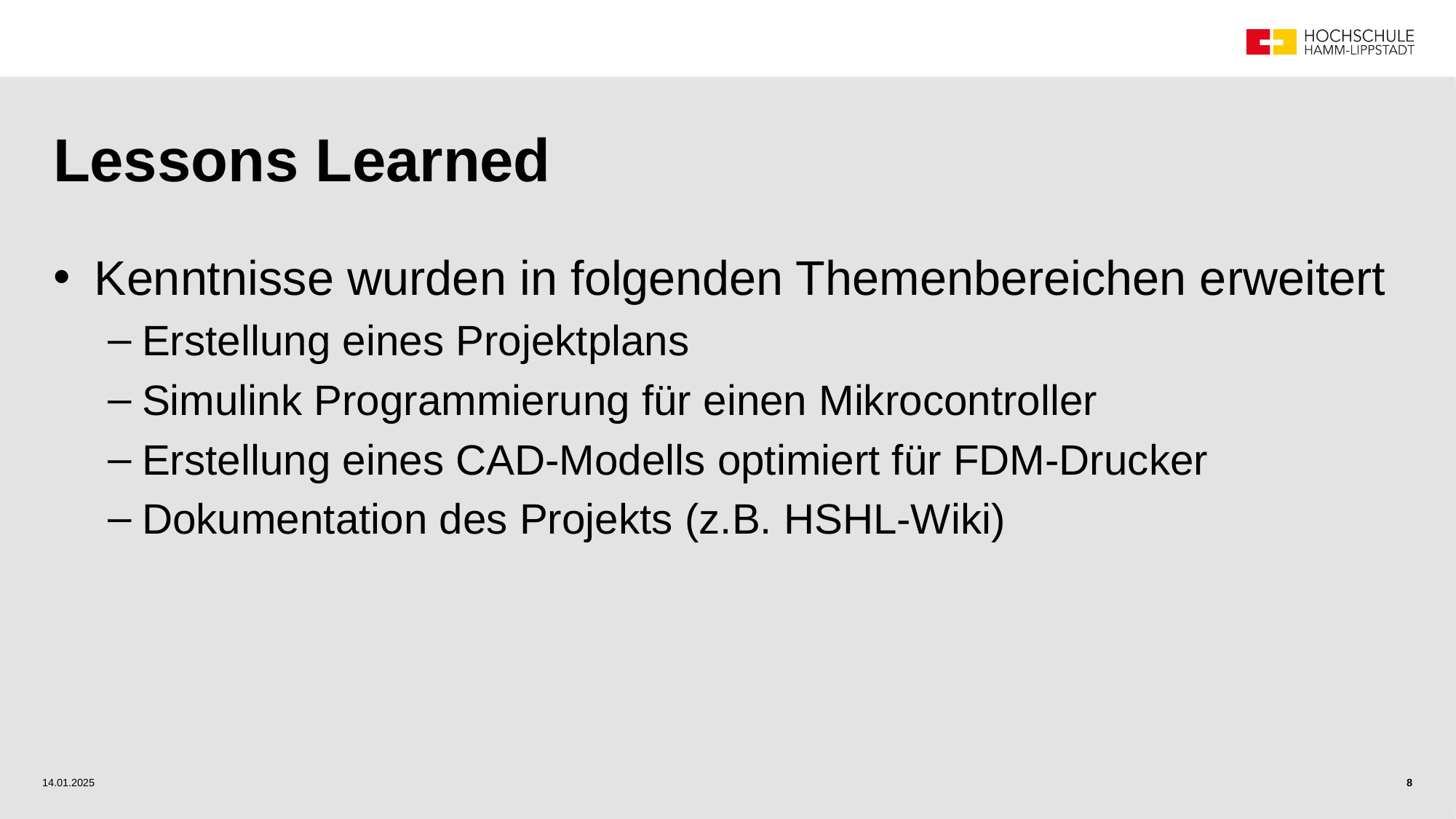

# Lessons Learned
Kenntnisse wurden in folgenden Themenbereichen erweitert
Erstellung eines Projektplans
Simulink Programmierung für einen Mikrocontroller
Erstellung eines CAD-Modells optimiert für FDM-Drucker
Dokumentation des Projekts (z.B. HSHL-Wiki)
14.01.2025

8